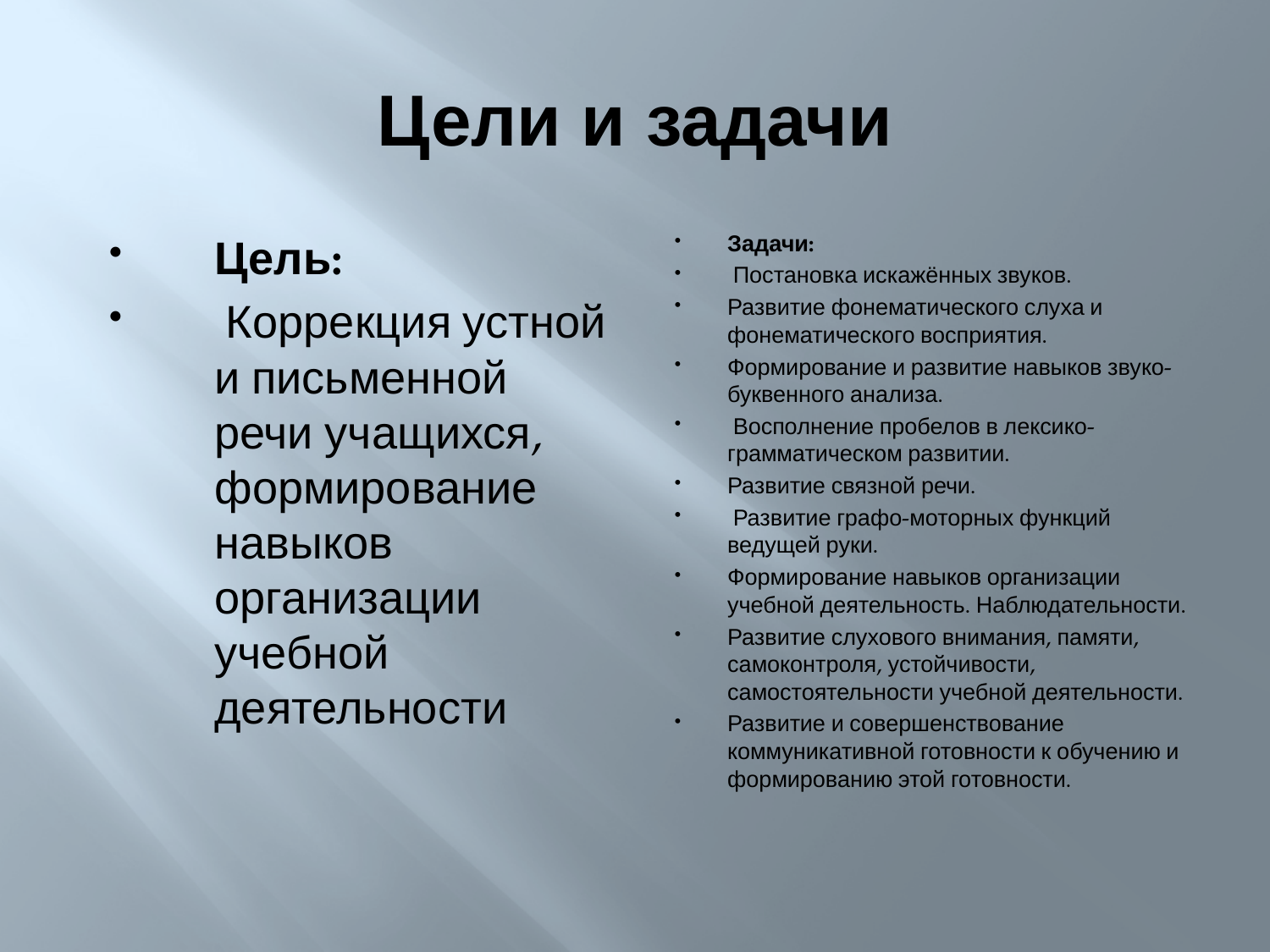

# Цели и задачи
Цель:
 Коррекция устной и письменной речи учащихся,  формирование навыков организации учебной деятельности
Задачи:
 Постановка искажённых звуков.
Развитие фонематического слуха и фонематического восприятия.
Формирование и развитие навыков звуко-буквенного анализа.
 Восполнение пробелов в лексико-грамматическом развитии.
Развитие связной речи.
 Развитие графо-моторных функций ведущей руки.
Формирование навыков организации учебной деятельность. Наблюдательности.
Развитие слухового внимания, памяти, самоконтроля, устойчивости, самостоятельности учебной деятельности.
Развитие и совершенствование коммуникативной готовности к обучению и формированию этой готовности.